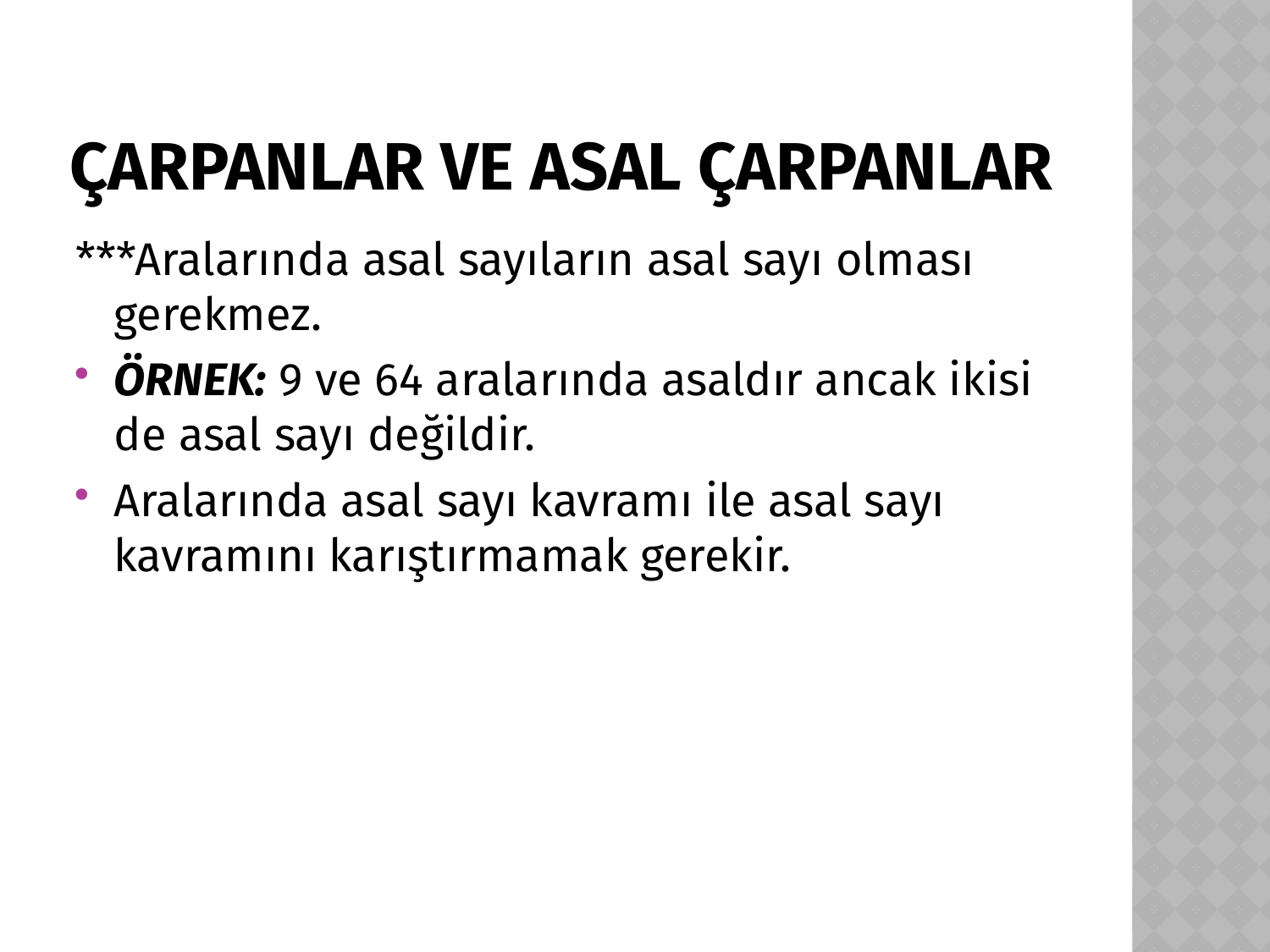

# Çarpanlar ve asal çarpanlar
***Aralarında asal sayıların asal sayı olması gerekmez.
ÖRNEK: 9 ve 64 aralarında asaldır ancak ikisi de asal sayı değildir.
Aralarında asal sayı kavramı ile asal sayı kavramını karıştırmamak gerekir.